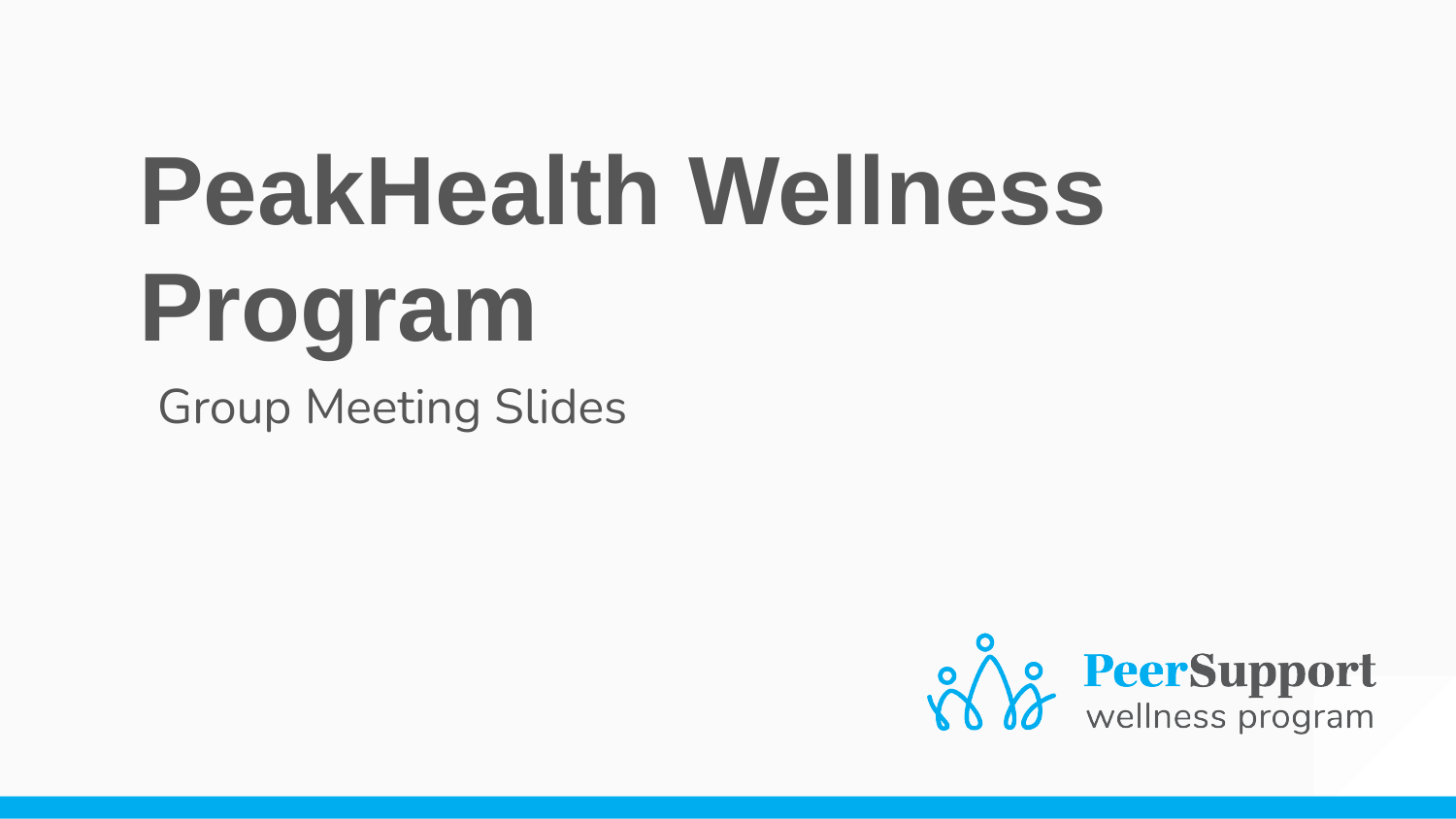

# PeakHealth Wellness Program
Group Meeting Slides